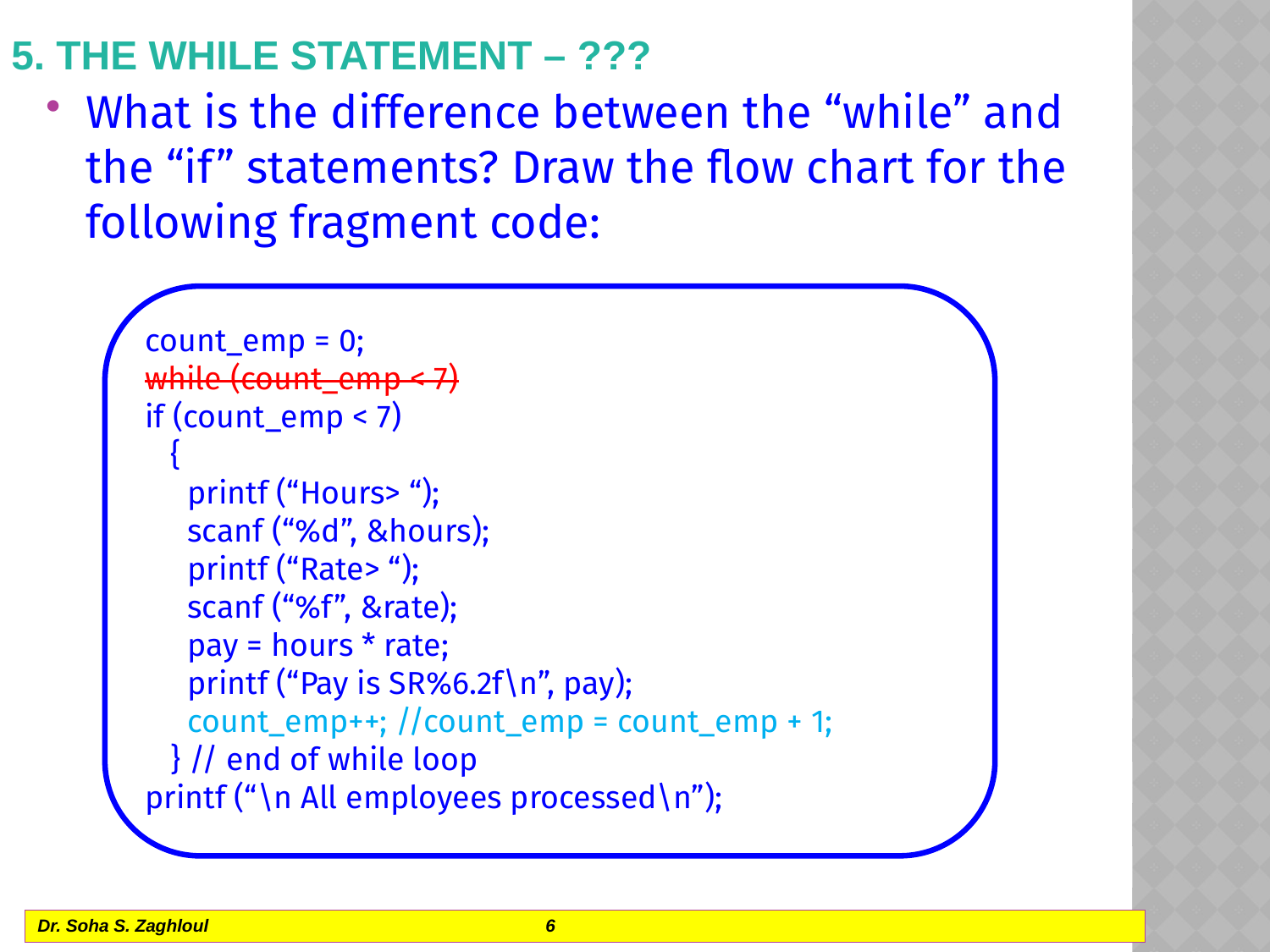

# 5. The WHILE STATEMENT – ???
What is the difference between the “while” and the “if” statements? Draw the flow chart for the following fragment code:
count_emp = 0;
while (count_emp < 7)
if (count_emp < 7)
   {
     printf (“Hours> “);
     scanf (“%d”, &hours);
     printf (“Rate> “);
     scanf (“%f”, &rate);
     pay = hours * rate;
     printf (“Pay is SR%6.2f\n”, pay);
     count_emp++; //count_emp = count_emp + 1;
   } // end of while loop
printf (“\n All employees processed\n”);

Dr. Soha S. Zaghloul			6